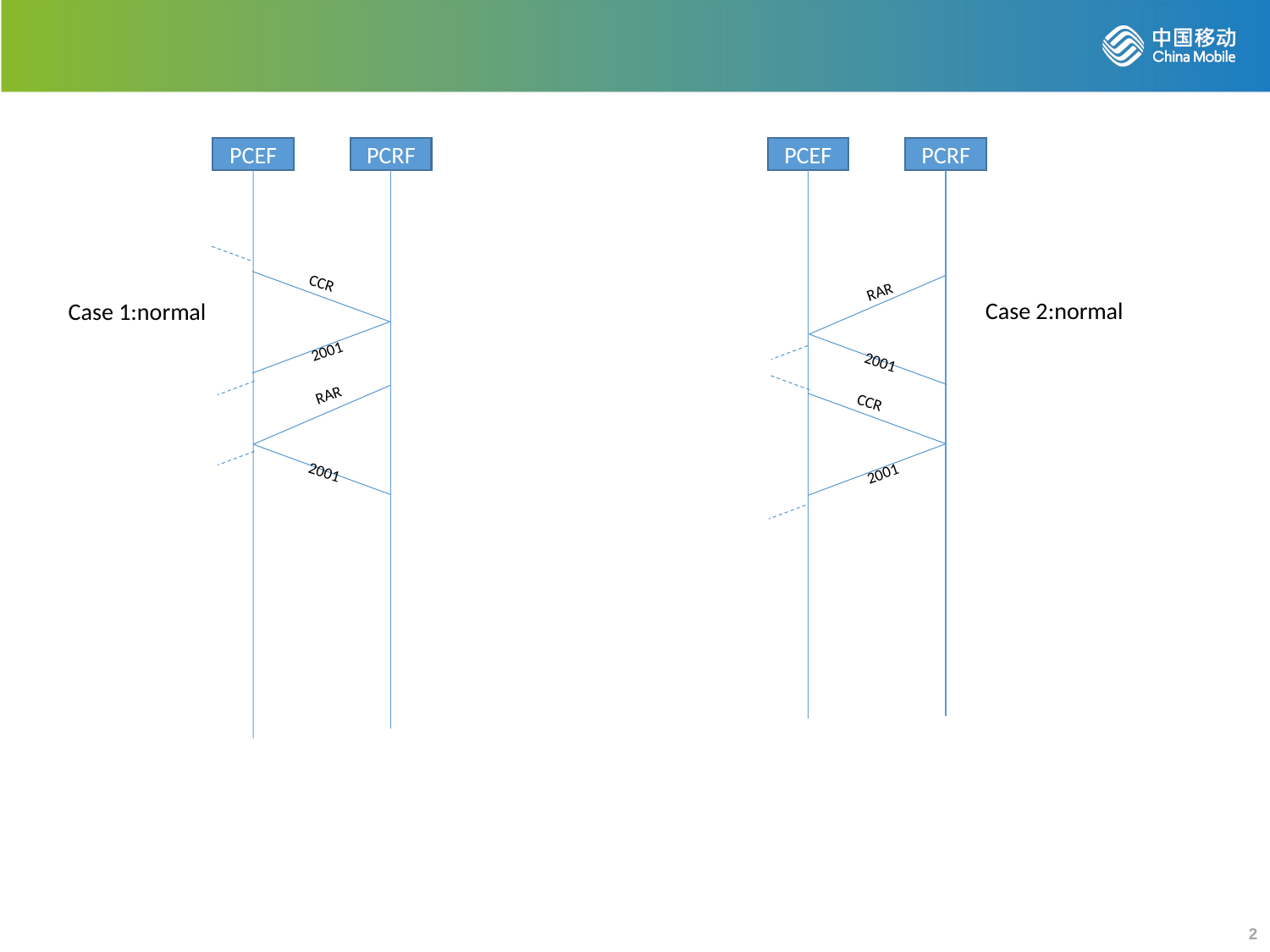

#
PCEF
PCRF
PCEF
PCRF
CCR
RAR
Case 2:normal
Case 1:normal
2001
2001
RAR
CCR
2001
2001